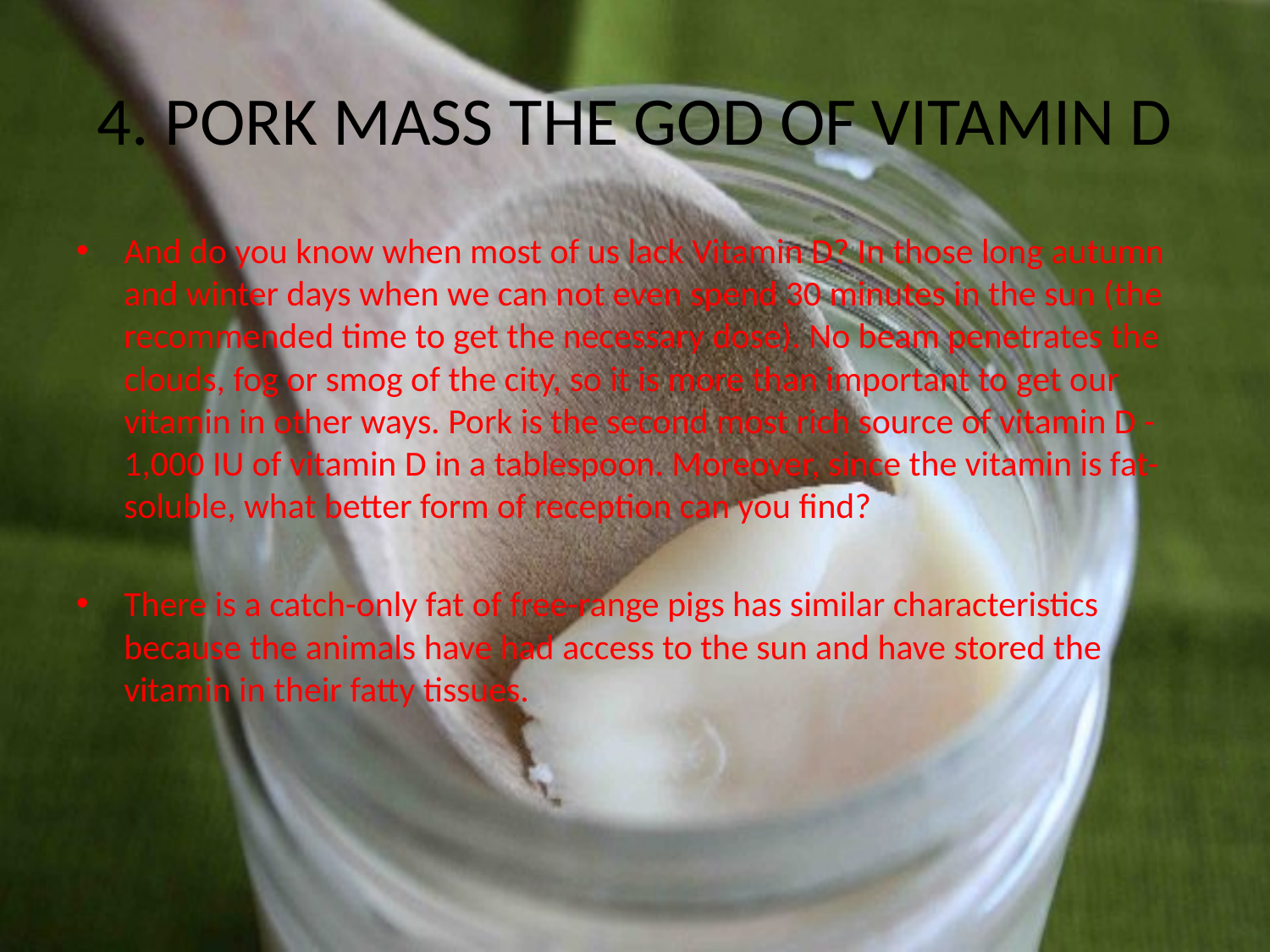

# 4. PORK MASS THE GOD OF VITAMIN D
And do you know when most of us lack Vitamin D? In those long autumn and winter days when we can not even spend 30 minutes in the sun (the recommended time to get the necessary dose). No beam penetrates the clouds, fog or smog of the city, so it is more than important to get our vitamin in other ways. Pork is the second most rich source of vitamin D - 1,000 IU of vitamin D in a tablespoon. Moreover, since the vitamin is fat-soluble, what better form of reception can you find?

There is a catch-only fat of free-range pigs has similar characteristics because the animals have had access to the sun and have stored the vitamin in their fatty tissues.